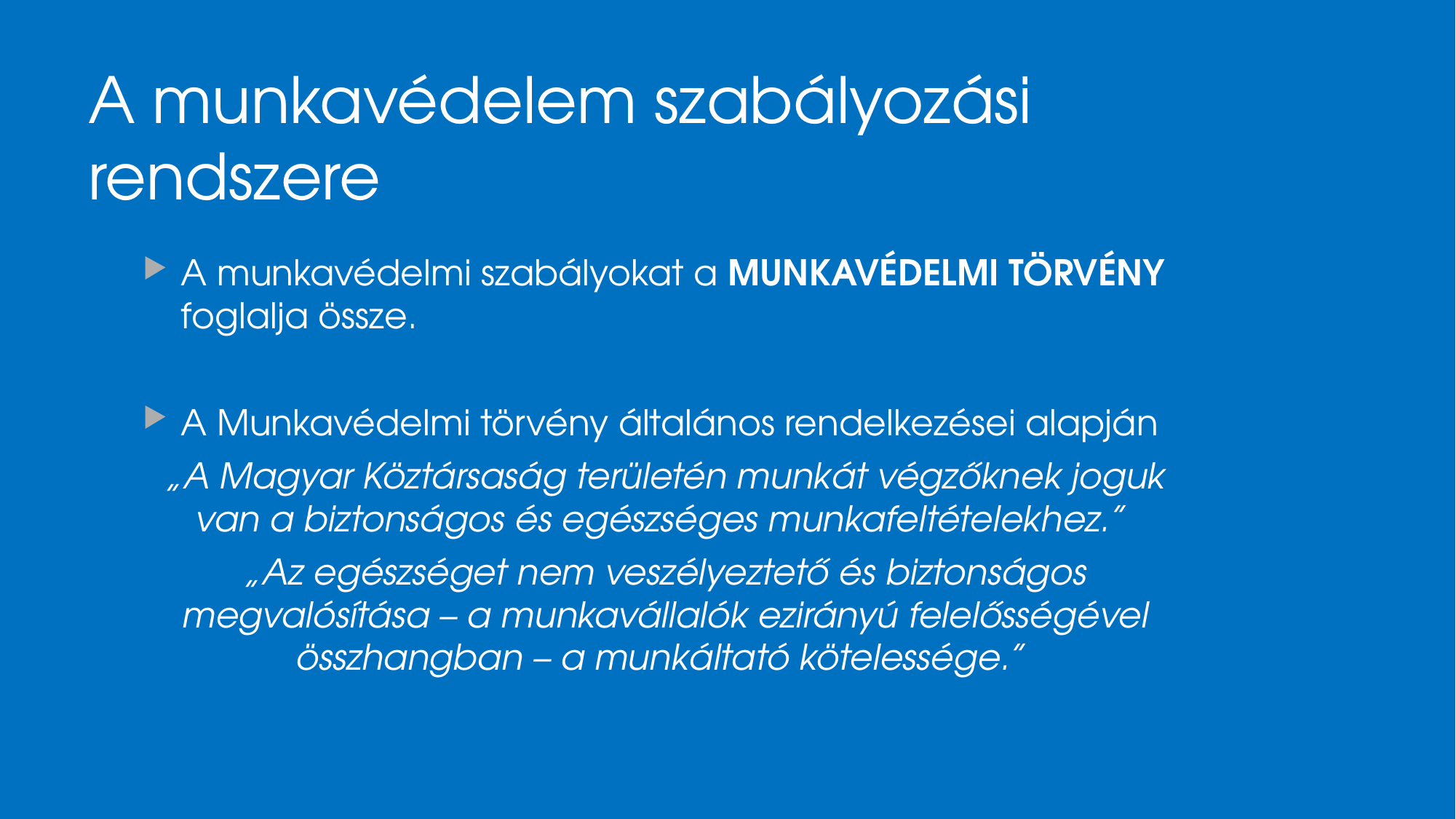

# A munkavédelem szabályozási rendszere
A munkavédelmi szabályokat a MUNKAVÉDELMI TÖRVÉNY foglalja össze.

A Munkavédelmi törvény általános rendelkezései alapján
„A Magyar Köztársaság területén munkát végzőknek joguk van a biztonságos és egészséges munkafeltételekhez.”
„Az egészséget nem veszélyeztető és biztonságos megvalósítása – a munkavállalók ezirányú felelősségével összhangban – a munkáltató kötelessége.”